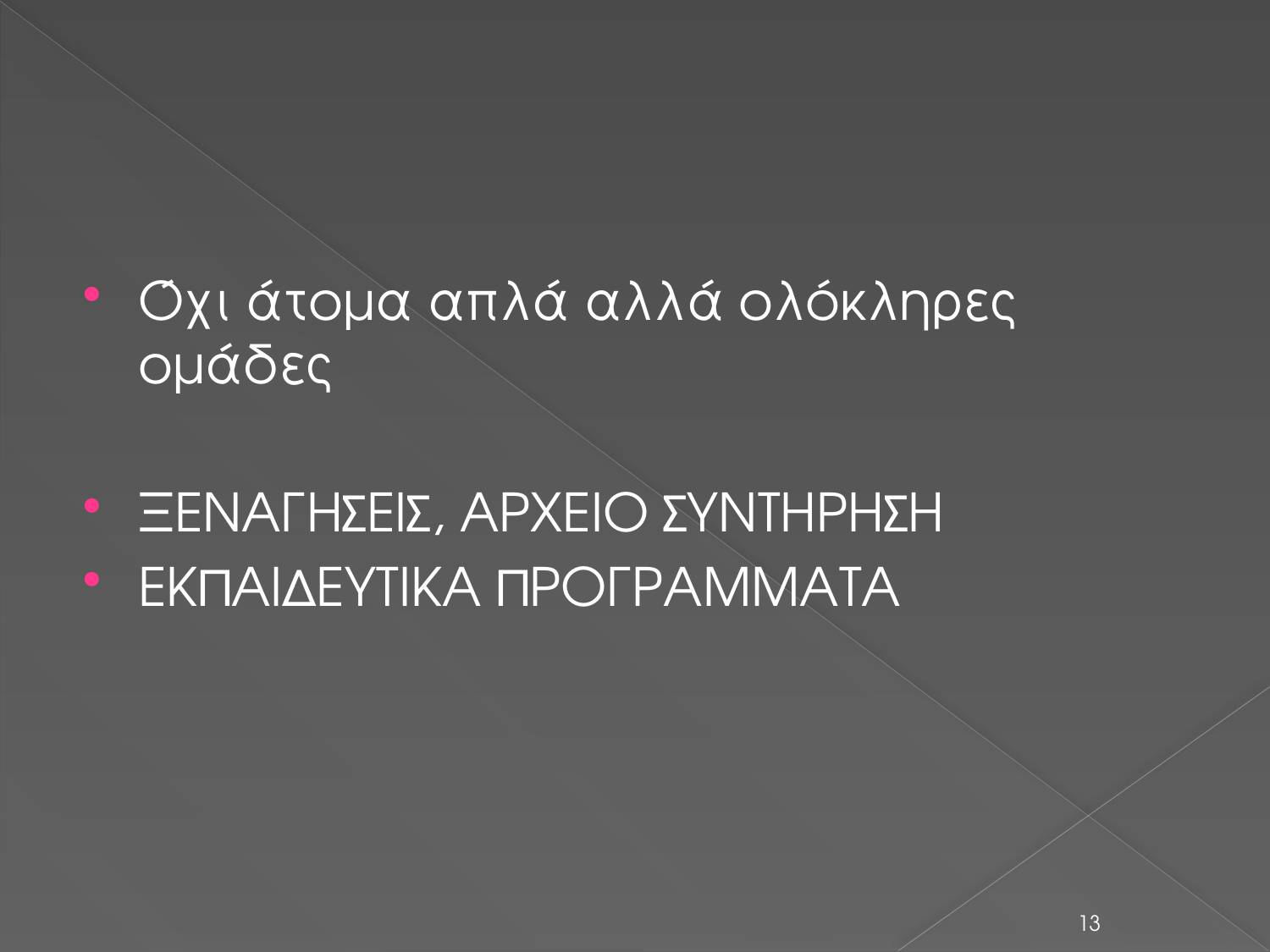

#
Όχι άτομα απλά αλλά ολόκληρες ομάδες

ΞΕΝΑΓΗΣΕΙΣ, ΑΡΧΕΙΟ ΣΥΝΤΗΡΗΣΗ
ΕΚΠΑΙΔΕΥΤΙΚΑ ΠΡΟΓΡΑΜΜΑΤΑ
13